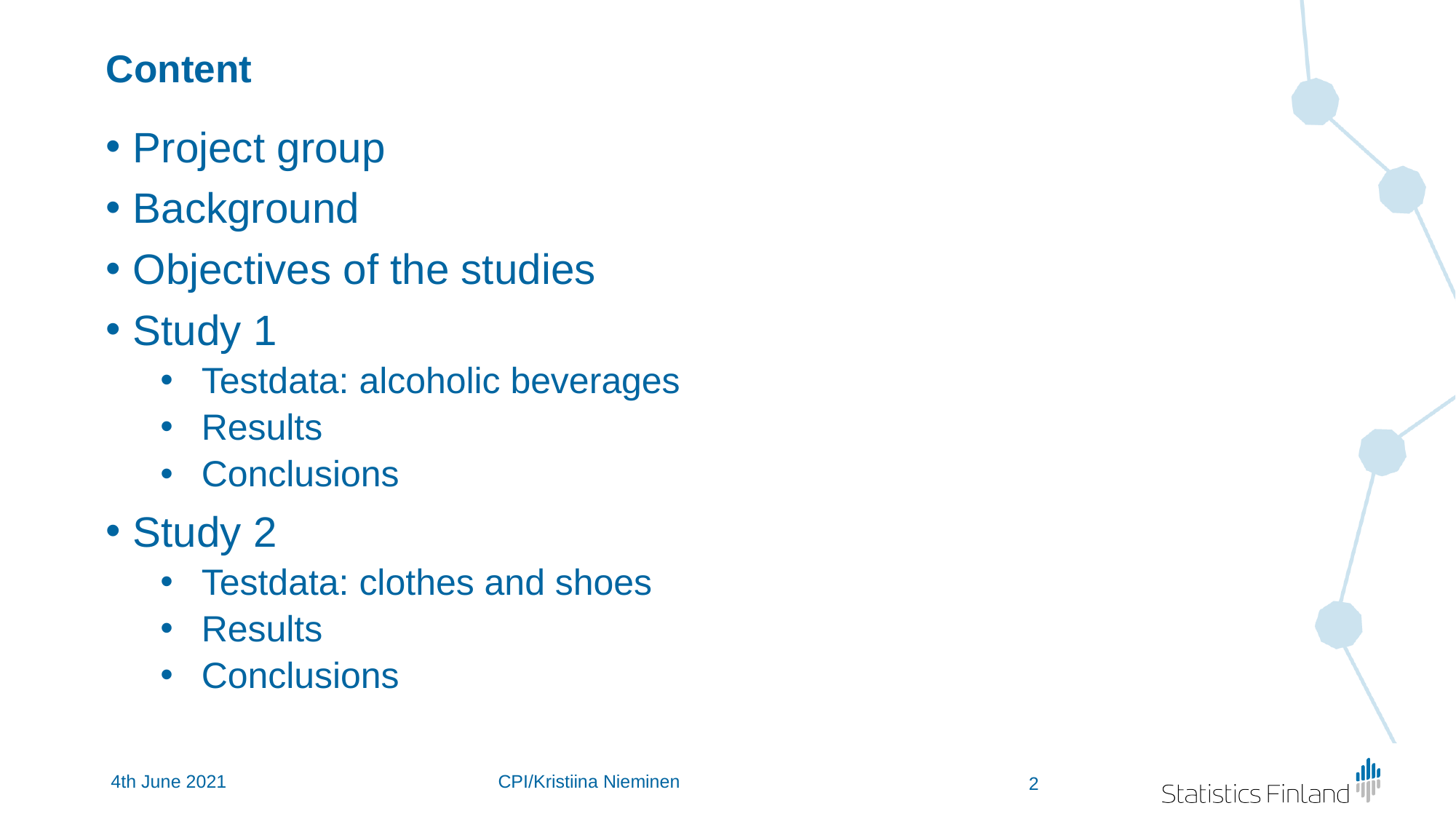

# Content
Project group
Background
Objectives of the studies
Study 1
Testdata: alcoholic beverages
Results
Conclusions
Study 2
Testdata: clothes and shoes
Results
Conclusions

4th June 2021
CPI/Kristiina Nieminen
2